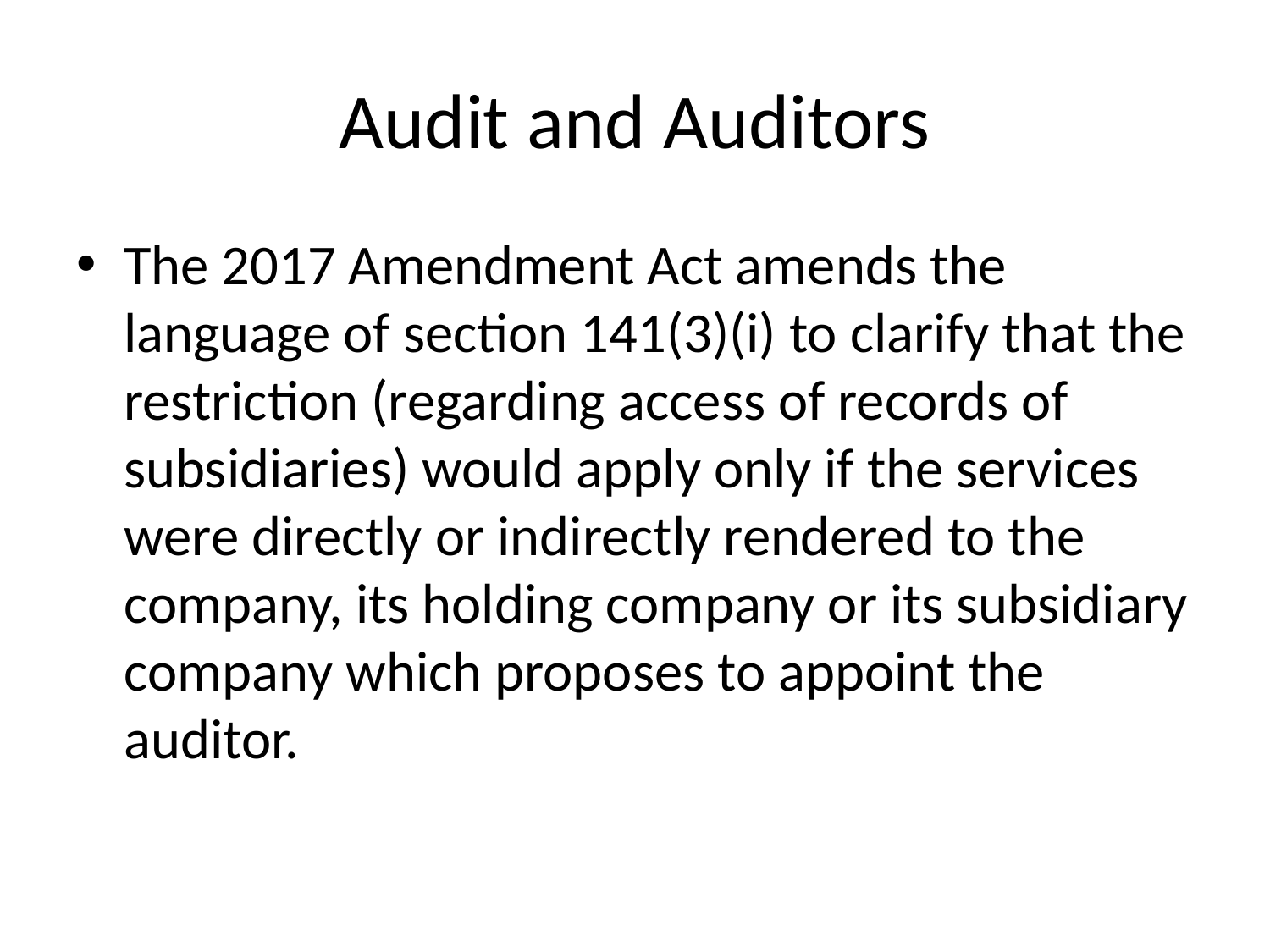

# Audit and Auditors
The 2017 Amendment Act amends the language of section 141(3)(i) to clarify that the restriction (regarding access of records of subsidiaries) would apply only if the services were directly or indirectly rendered to the company, its holding company or its subsidiary company which proposes to appoint the auditor.